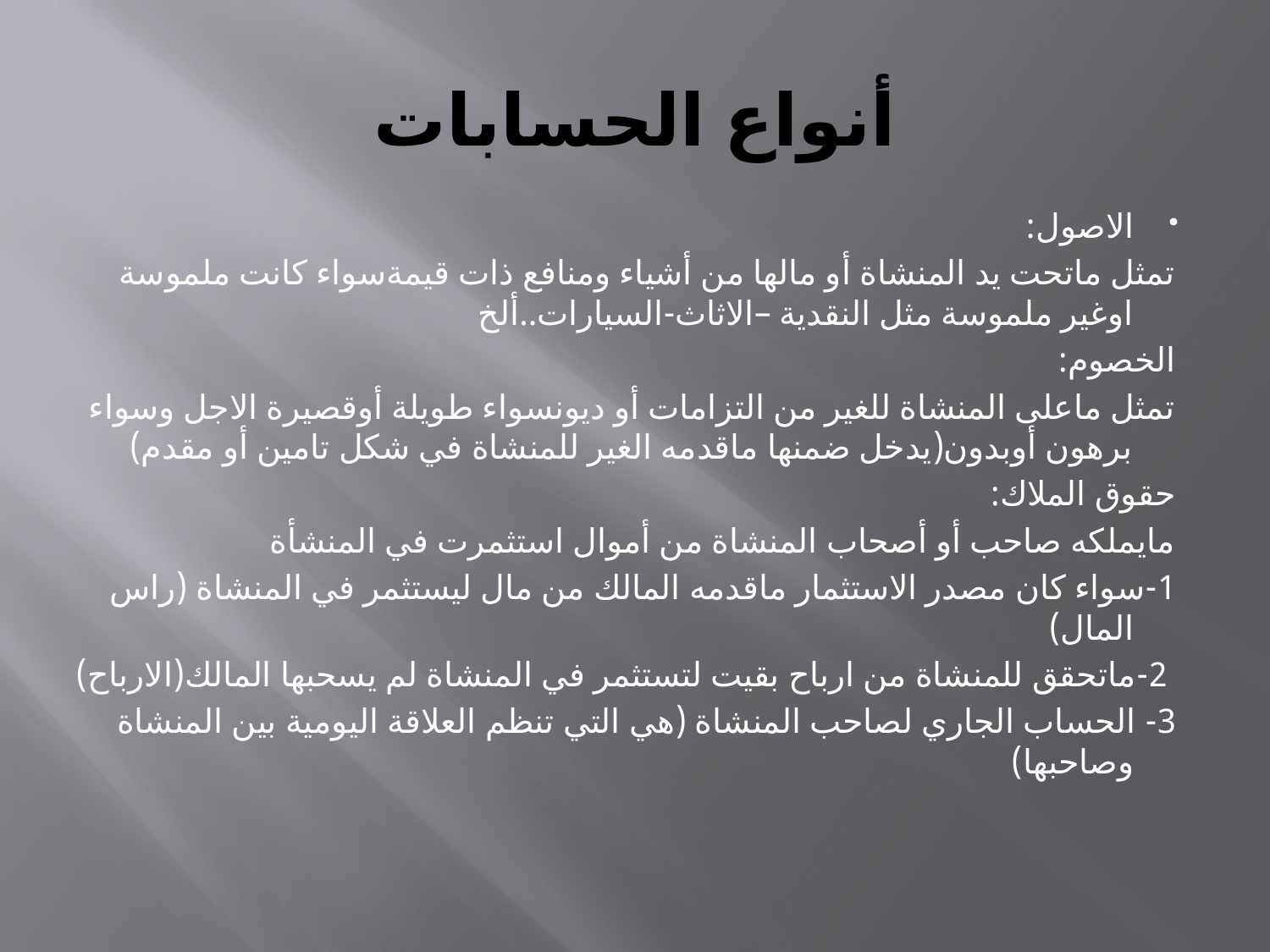

# أنواع الحسابات
الاصول:
تمثل ماتحت يد المنشاة أو مالها من أشياء ومنافع ذات قيمةسواء كانت ملموسة اوغير ملموسة مثل النقدية –الاثاث-السيارات..ألخ
الخصوم:
تمثل ماعلى المنشاة للغير من التزامات أو ديونسواء طويلة أوقصيرة الاجل وسواء برهون أوبدون(يدخل ضمنها ماقدمه الغير للمنشاة في شكل تامين أو مقدم)
حقوق الملاك:
مايملكه صاحب أو أصحاب المنشاة من أموال استثمرت في المنشأة
1-سواء كان مصدر الاستثمار ماقدمه المالك من مال ليستثمر في المنشاة (راس المال)
 2-ماتحقق للمنشاة من ارباح بقيت لتستثمر في المنشاة لم يسحبها المالك(الارباح)
3- الحساب الجاري لصاحب المنشاة (هي التي تنظم العلاقة اليومية بين المنشاة وصاحبها)